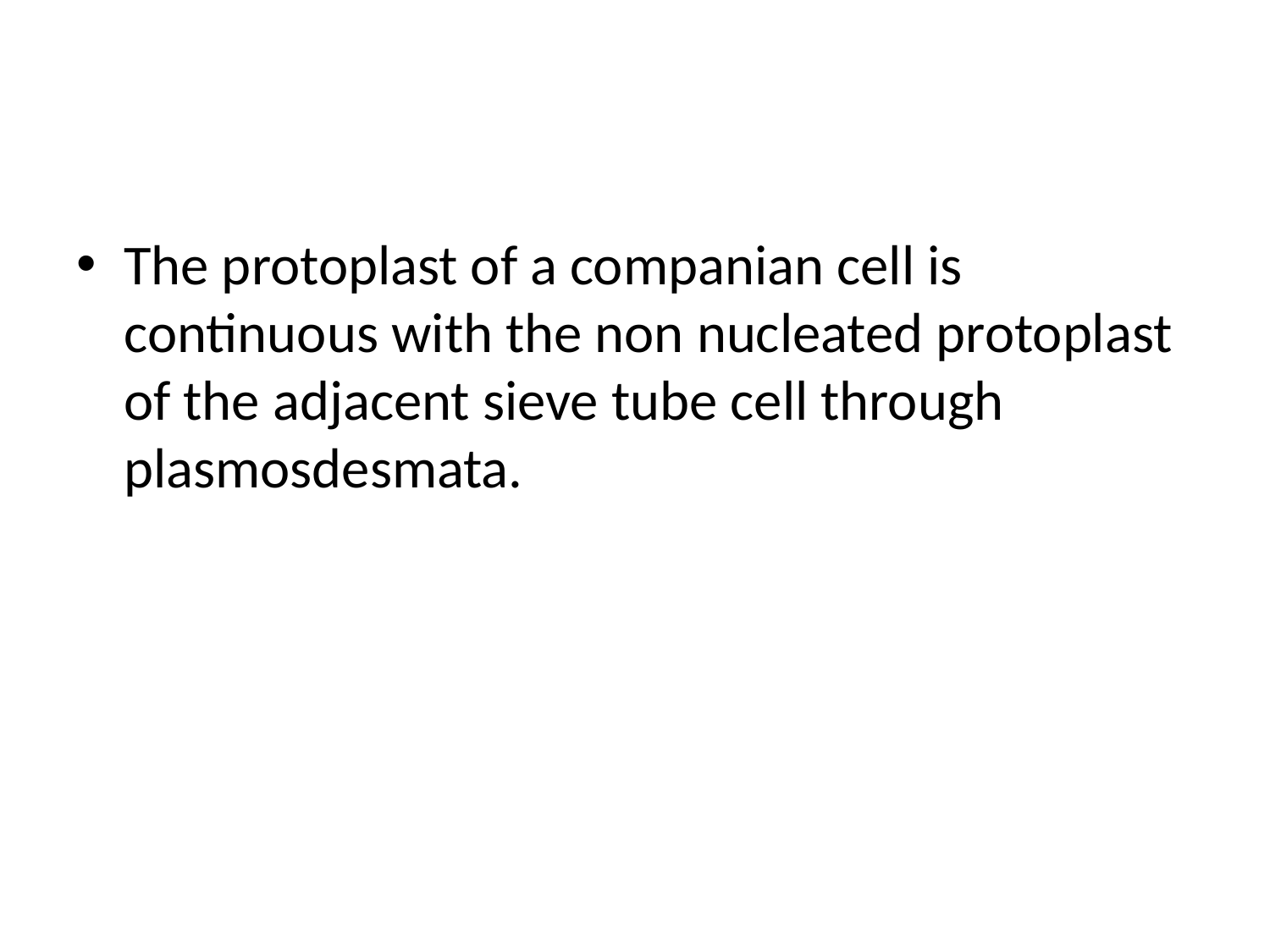

#
The protoplast of a companian cell is continuous with the non nucleated protoplast of the adjacent sieve tube cell through plasmosdesmata.